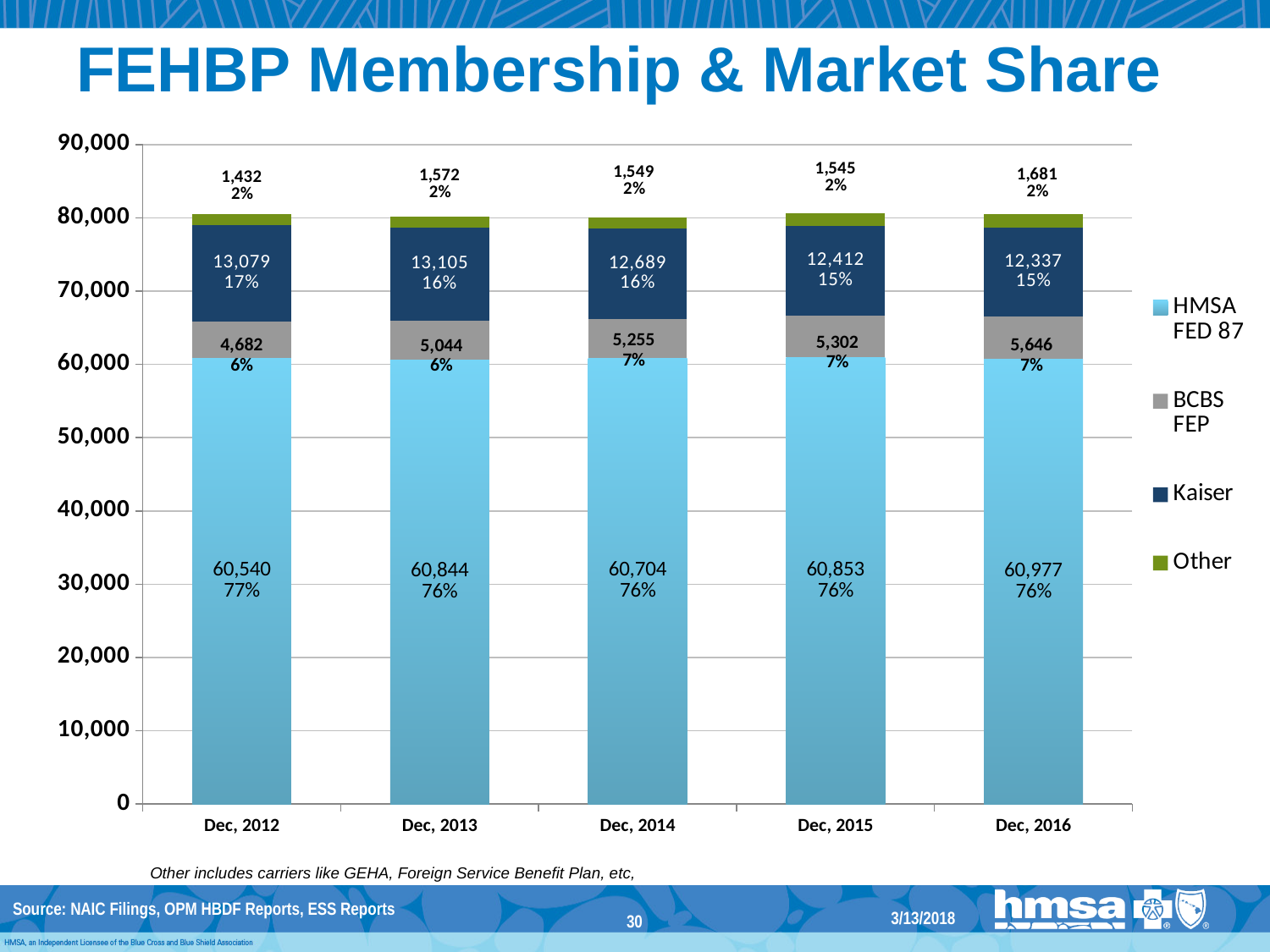

# FEHBP Membership & Market Share

### Chart

| Category | HMSA
FED 87 | BCBS
FEP | Kaiser | Other |
|---|---|---|---|---|
| Dec, 2012 | 60844.0 | 5044.0 | 13105.0 | 1571.56 |
| Dec, 2013 | 60704.0 | 5255.0 | 12689.0 | 1549.34 |
| Dec, 2014 | 60853.0 | 5302.0 | 12412.0 | 1545.3 |
| Dec, 2015 | 60977.0 | 5646.0 | 12337.0 | 1680.64 |
| Dec, 2016 | 60740.0 | 5794.0 | 12163.0 | 1838.2 |
Other includes carriers like GEHA, Foreign Service Benefit Plan, etc,
Source: NAIC Filings, OPM HBDF Reports, ESS Reports
3/13/2018
30